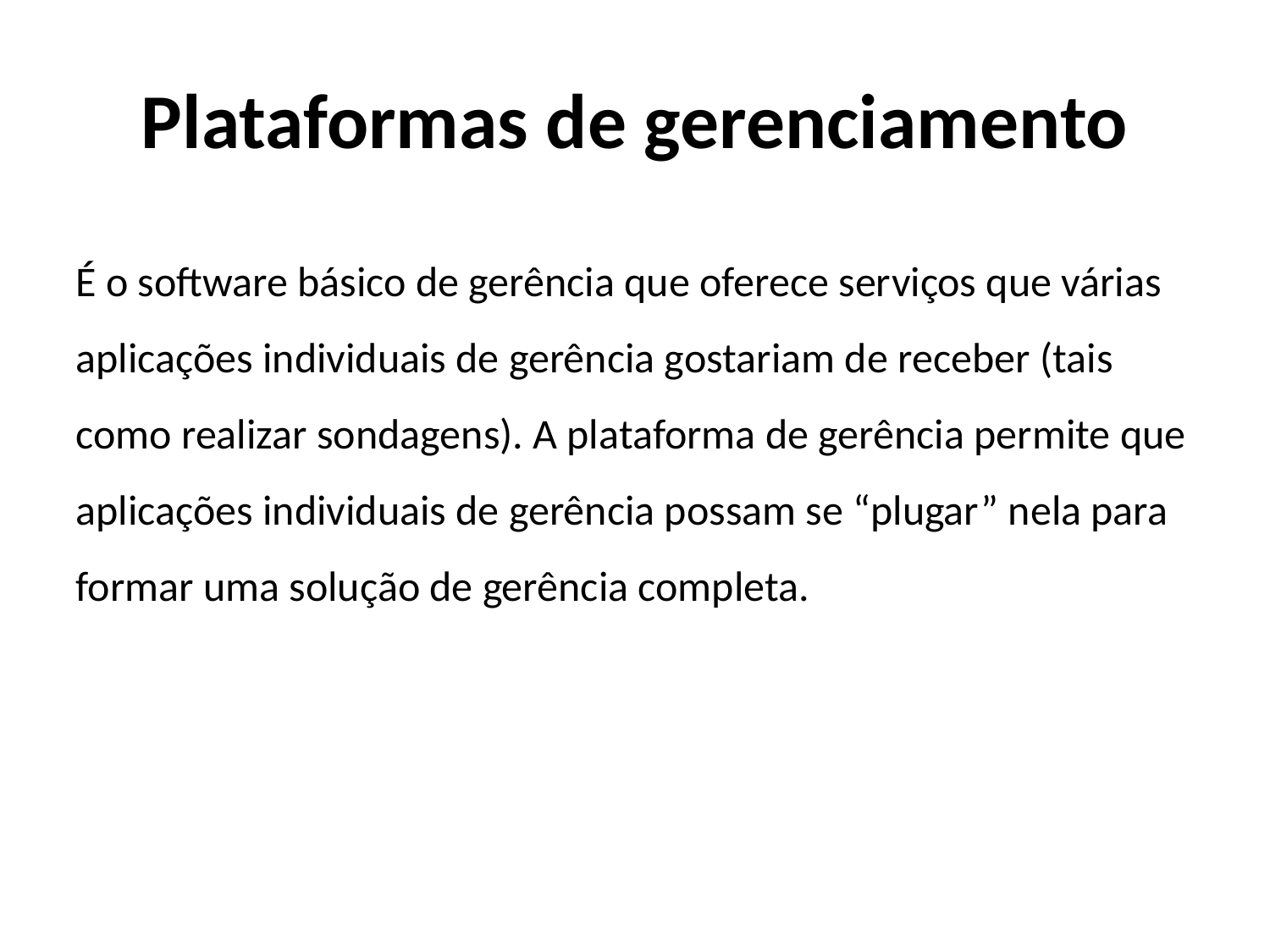

Plataformas de gerenciamento
É o software básico de gerência que oferece serviços que várias aplicações individuais de gerência gostariam de receber (tais como realizar sondagens). A plataforma de gerência permite que aplicações individuais de gerência possam se “plugar” nela para formar uma solução de gerência completa.